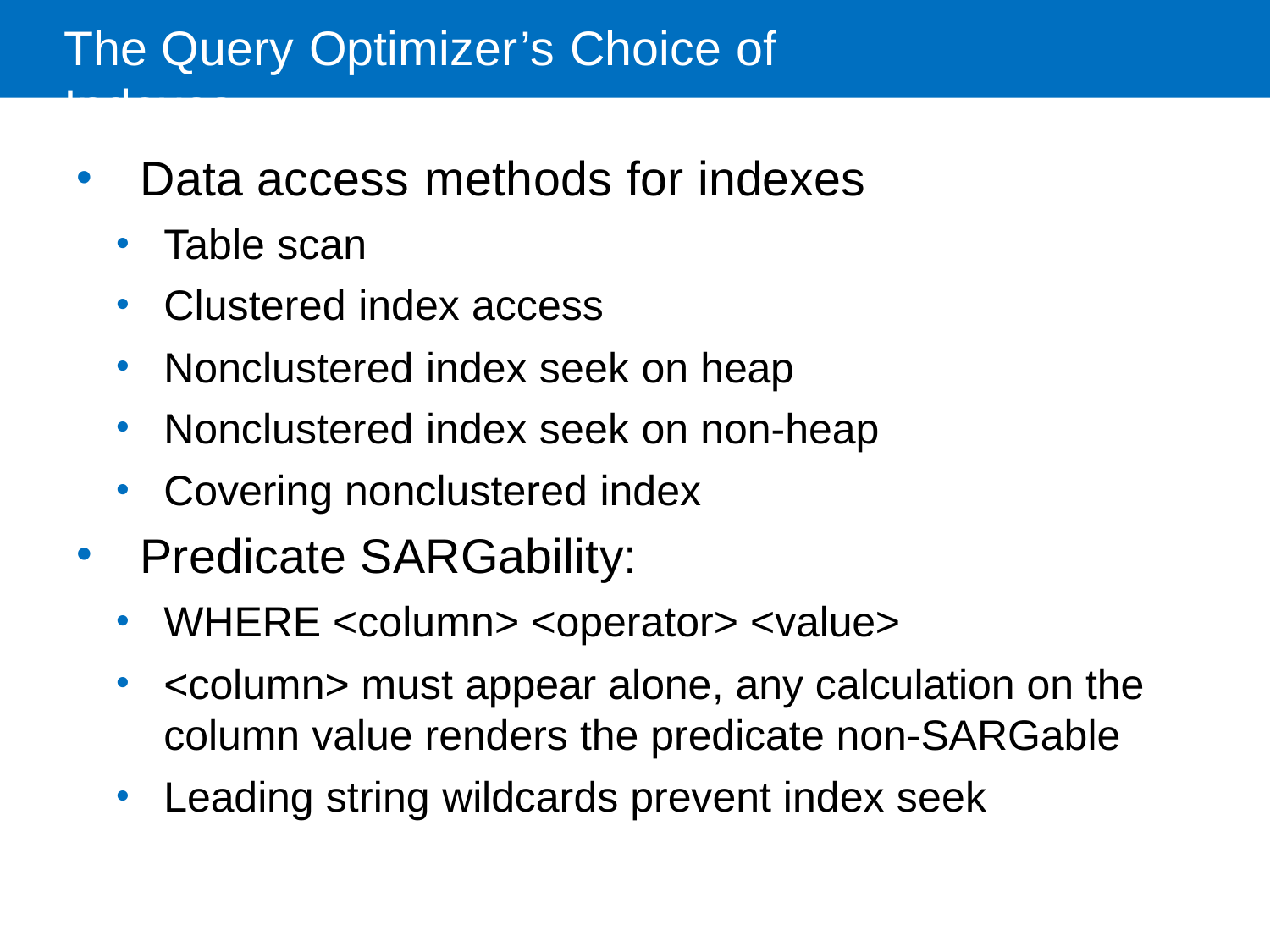

# The Query Optimizer’s Choice of Indexes
Data access methods for indexes
Table scan
Clustered index access
Nonclustered index seek on heap
Nonclustered index seek on non-heap
Covering nonclustered index
Predicate SARGability:
WHERE <column> <operator> <value>
<column> must appear alone, any calculation on the column value renders the predicate non-SARGable
Leading string wildcards prevent index seek